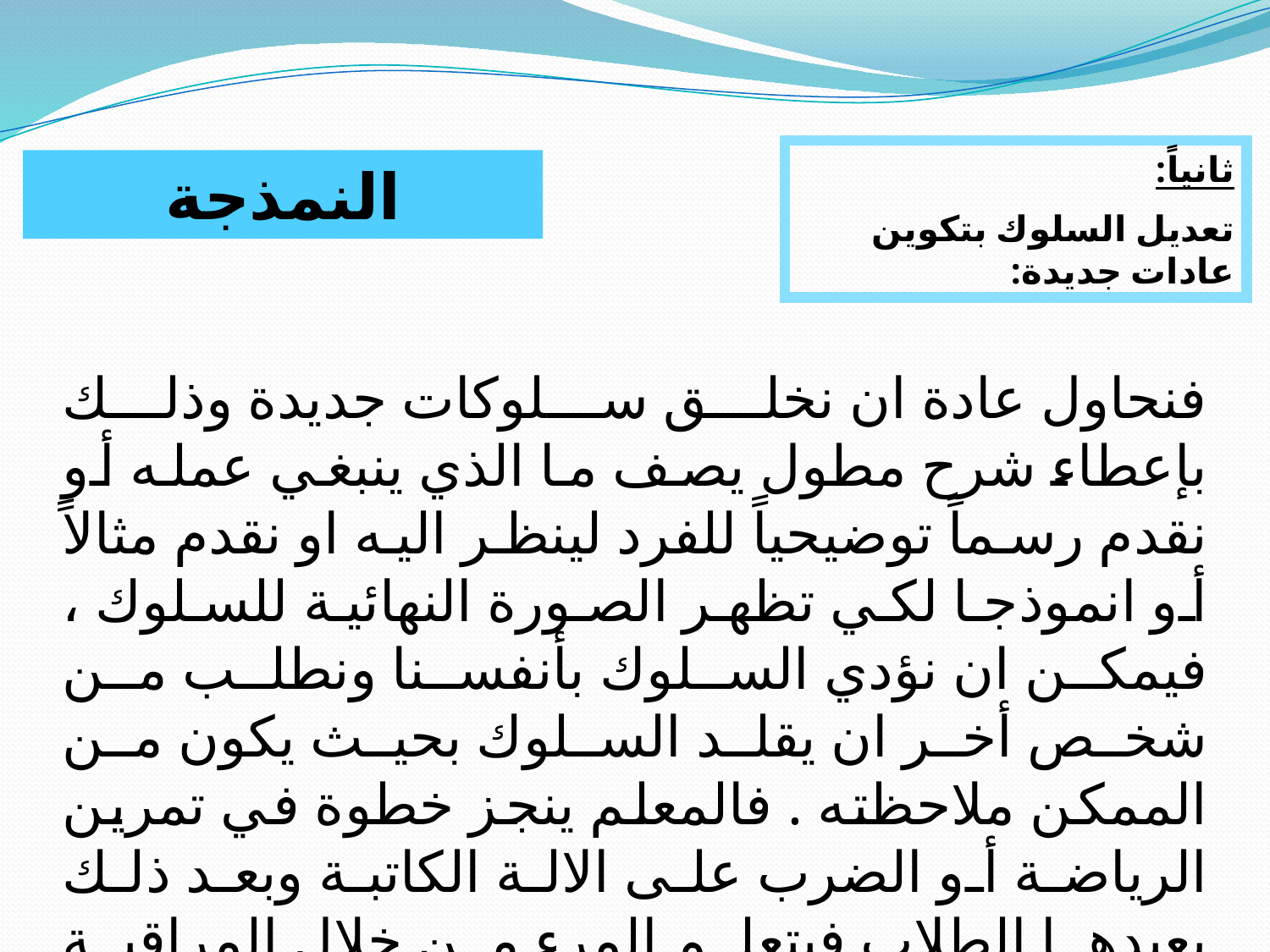

ثانياً:
تعديل السلوك بتكوين عادات جديدة:
النمذجة
فنحاول عادة ان نخلق سلوكات جديدة وذلك بإعطاء شرح مطول يصف ما الذي ينبغي عمله أو نقدم رسماً توضيحياً للفرد لينظر اليه او نقدم مثالاً أو انموذجا لكي تظهر الصورة النهائية للسلوك ، فيمكن ان نؤدي السلوك بأنفسنا ونطلب من شخص أخر ان يقلد السلوك بحيث يكون من الممكن ملاحظته . فالمعلم ينجز خطوة في تمرين الرياضة أو الضرب على الالة الكاتبة وبعد ذلك يعيدها الطلاب فيتعلم المرء من خلال المراقبة والملاحظة والتقليد للآخرين.